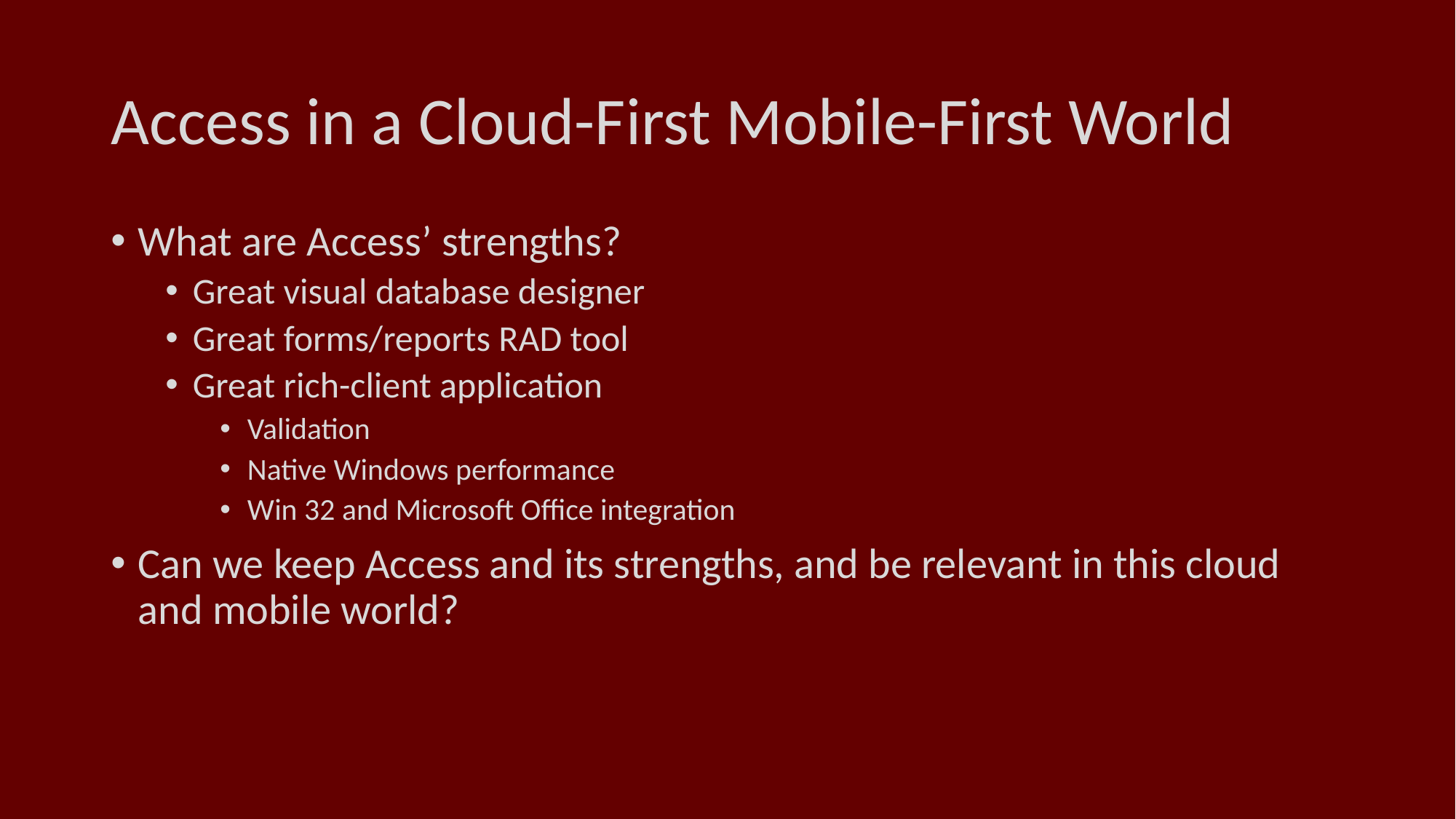

# Access in a Cloud-First Mobile-First World
What are Access’ strengths?
Great visual database designer
Great forms/reports RAD tool
Great rich-client application
Validation
Native Windows performance
Win 32 and Microsoft Office integration
Can we keep Access and its strengths, and be relevant in this cloud and mobile world?